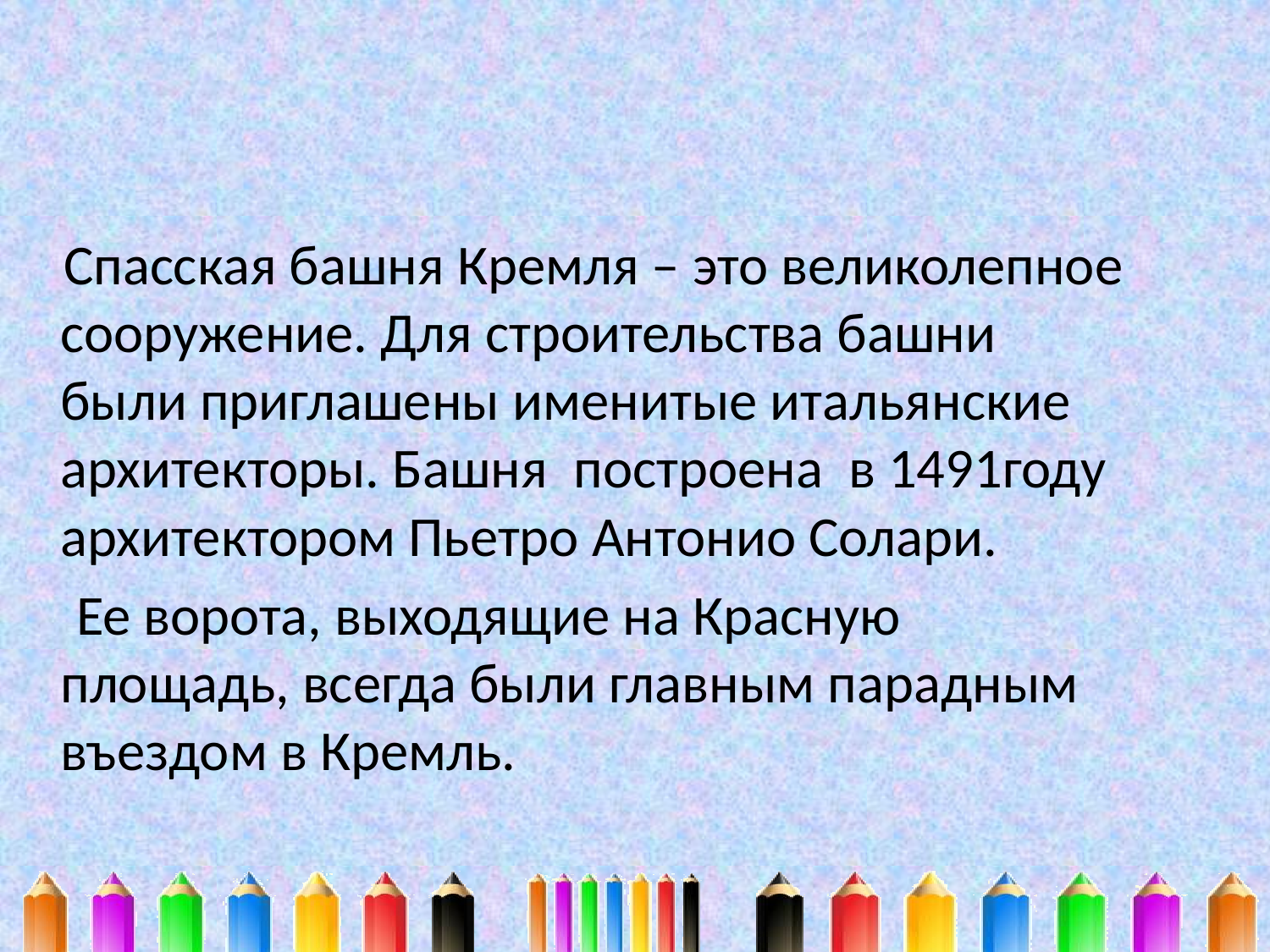

Спасская башня Кремля – это великолепное сооружение. Для строительства башни были приглашены именитые итальянские архитекторы. Башня  построена  в 1491году архитектором Пьетро Антонио Солари.
     Ее ворота, выходящие на Красную площадь, всегда были главным парадным въездом в Кремль.